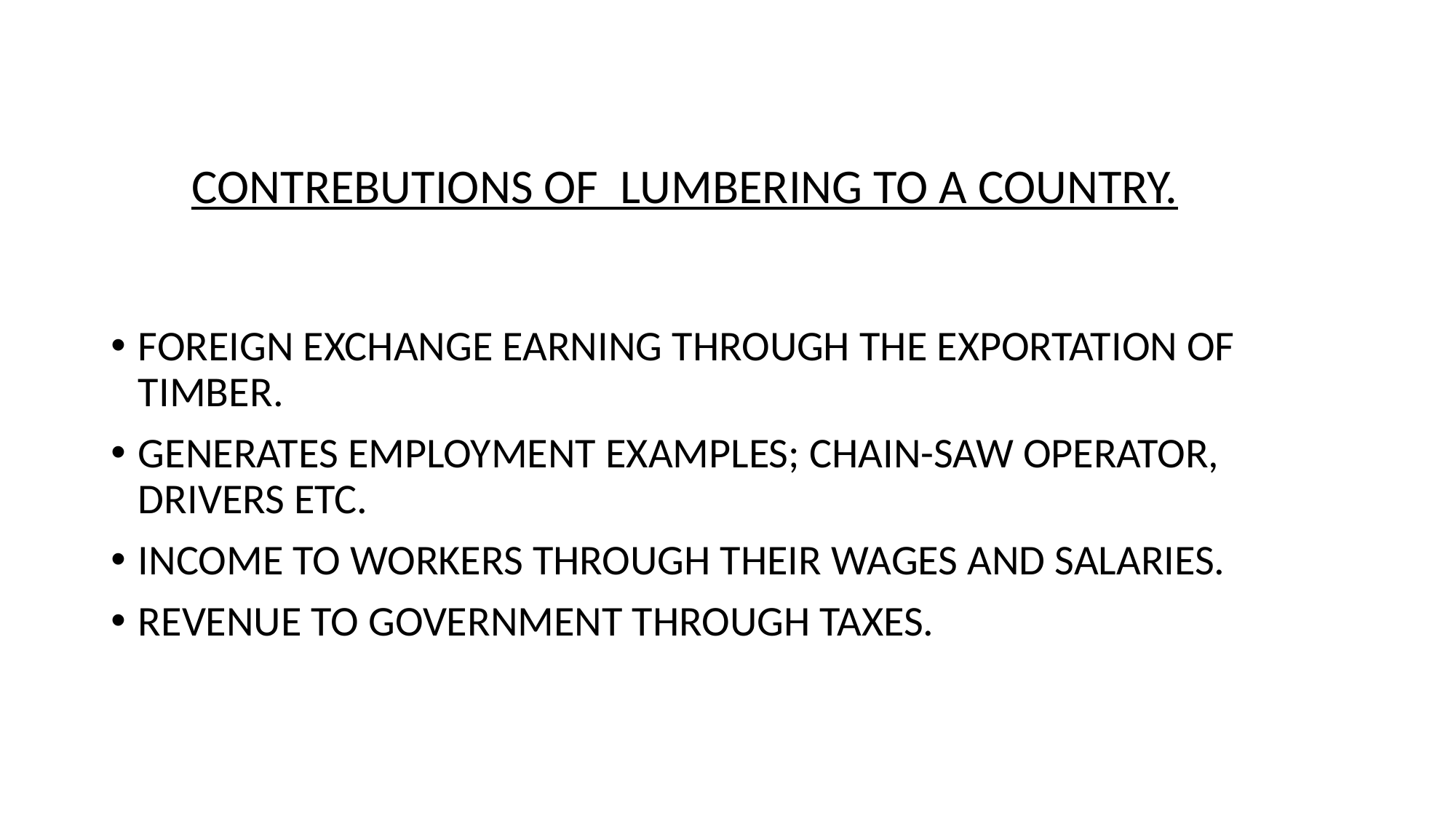

# CONTREBUTIONS OF  LUMBERING TO A COUNTRY.
FOREIGN EXCHANGE EARNING THROUGH THE EXPORTATION OF TIMBER.
GENERATES EMPLOYMENT EXAMPLES; CHAIN-SAW OPERATOR, DRIVERS ETC.
INCOME TO WORKERS THROUGH THEIR WAGES AND SALARIES.
REVENUE TO GOVERNMENT THROUGH TAXES.